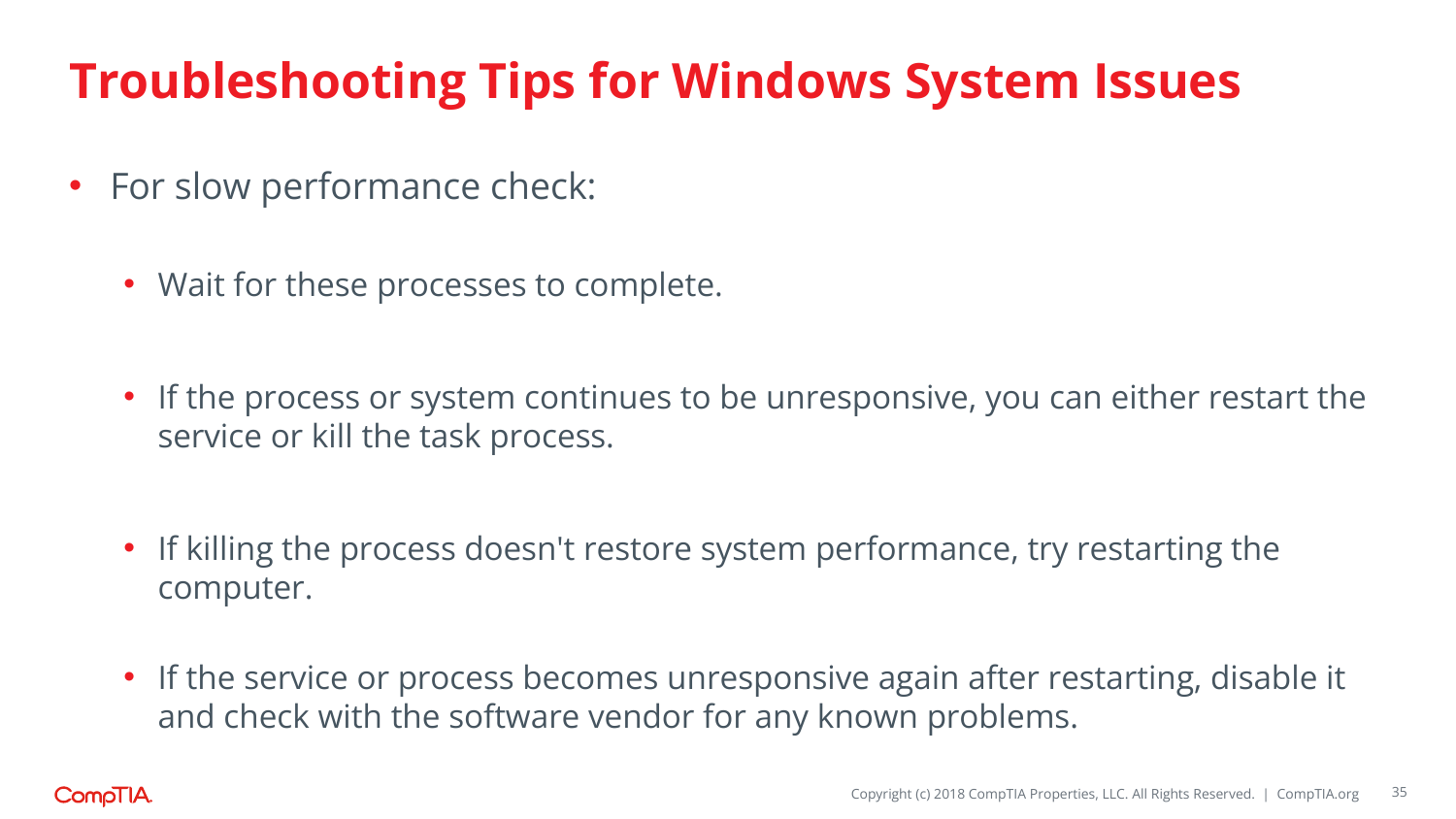

# Troubleshooting Tips for Windows System Issues
For slow performance check:

Wait for these processes to complete.

If the process or system continues to be unresponsive, you can either restart the service or kill the task process.

If killing the process doesn't restore system performance, try restarting the computer.

If the service or process becomes unresponsive again after restarting, disable it and check with the software vendor for any known problems.
35